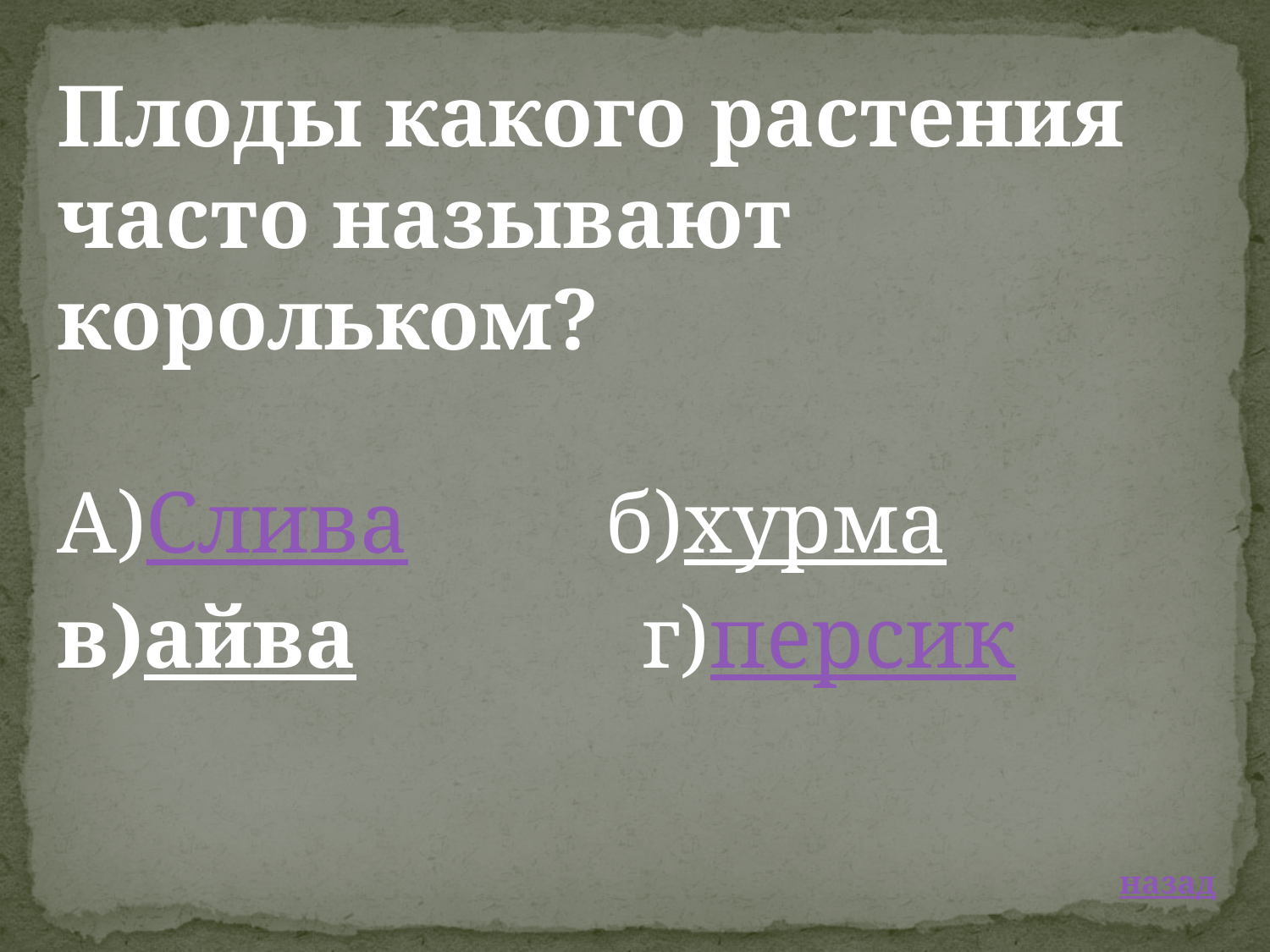

Плоды какого растения часто называют корольком?

А)Слива         б)хурма
в)айва             г)персик
 назад